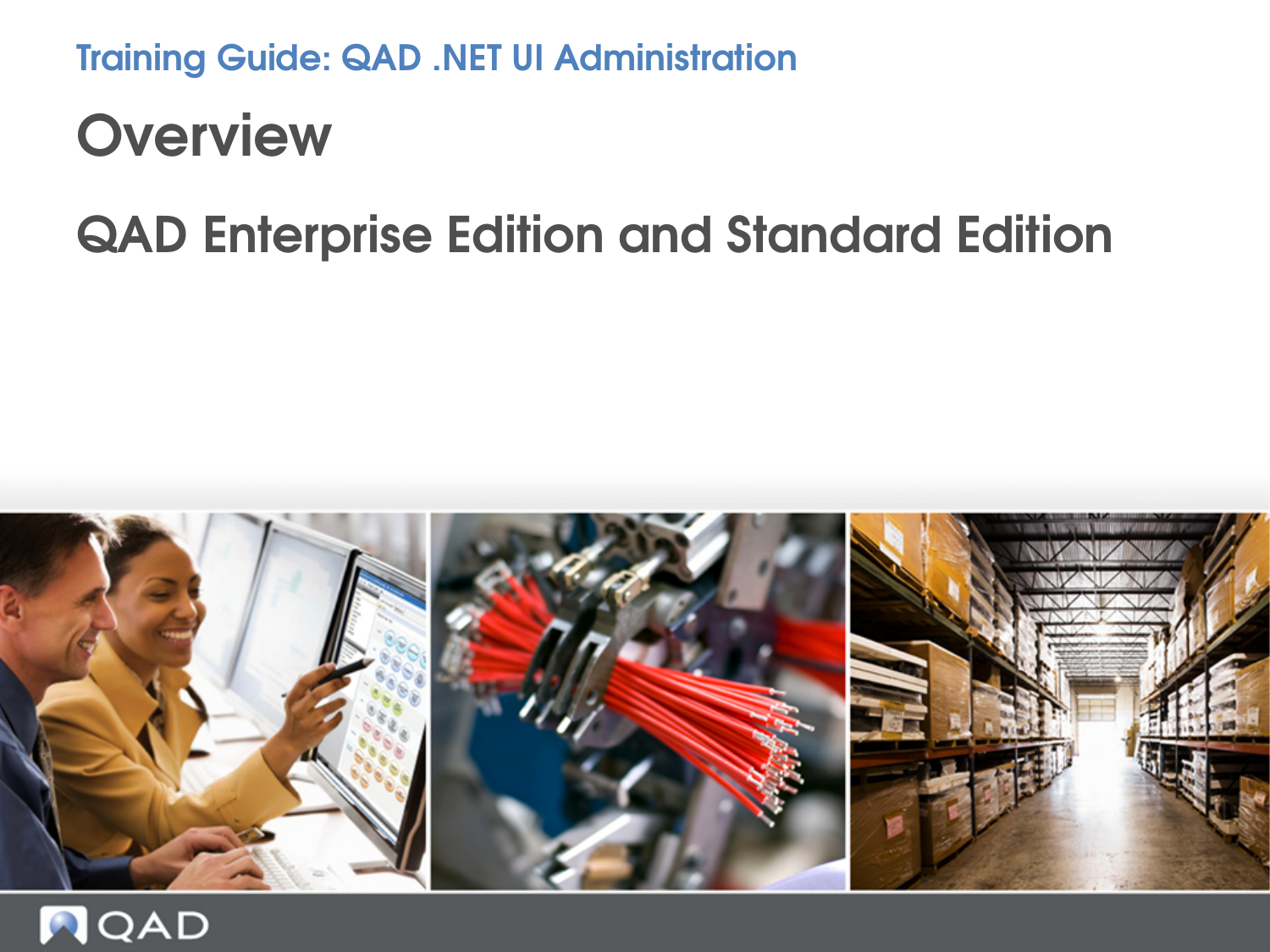

Training Guide: QAD .NET UI Administration
# Overview
QAD Enterprise Edition and Standard Edition